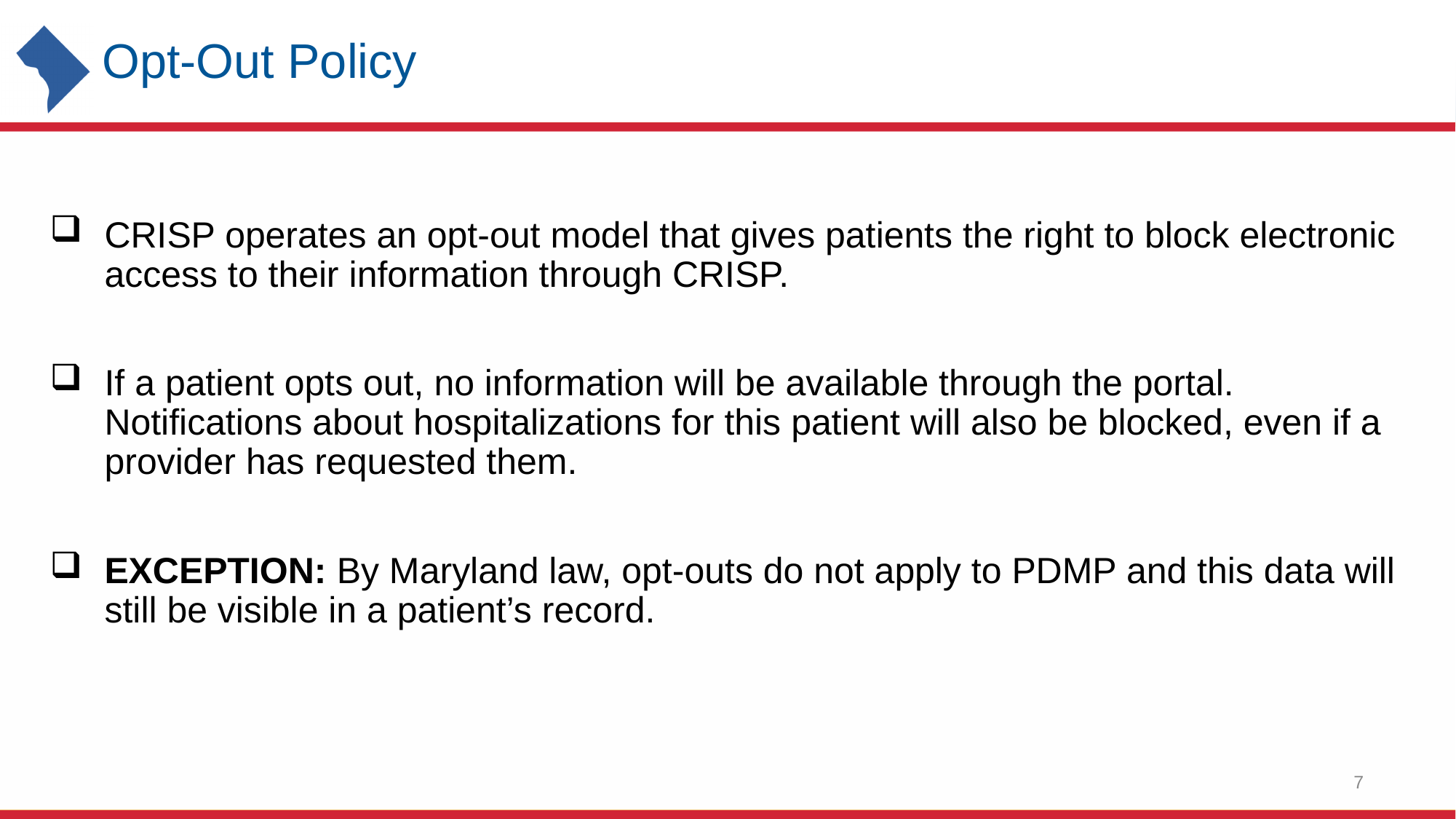

# Opt-Out Policy

CRISP operates an opt-out model that gives patients the right to block electronic access to their information through CRISP.

If a patient opts out, no information will be available through the portal.  Notifications about hospitalizations for this patient will also be blocked, even if a provider has requested them.

EXCEPTION: By Maryland law, opt-outs do not apply to PDMP and this data will still be visible in a patient’s record.
7